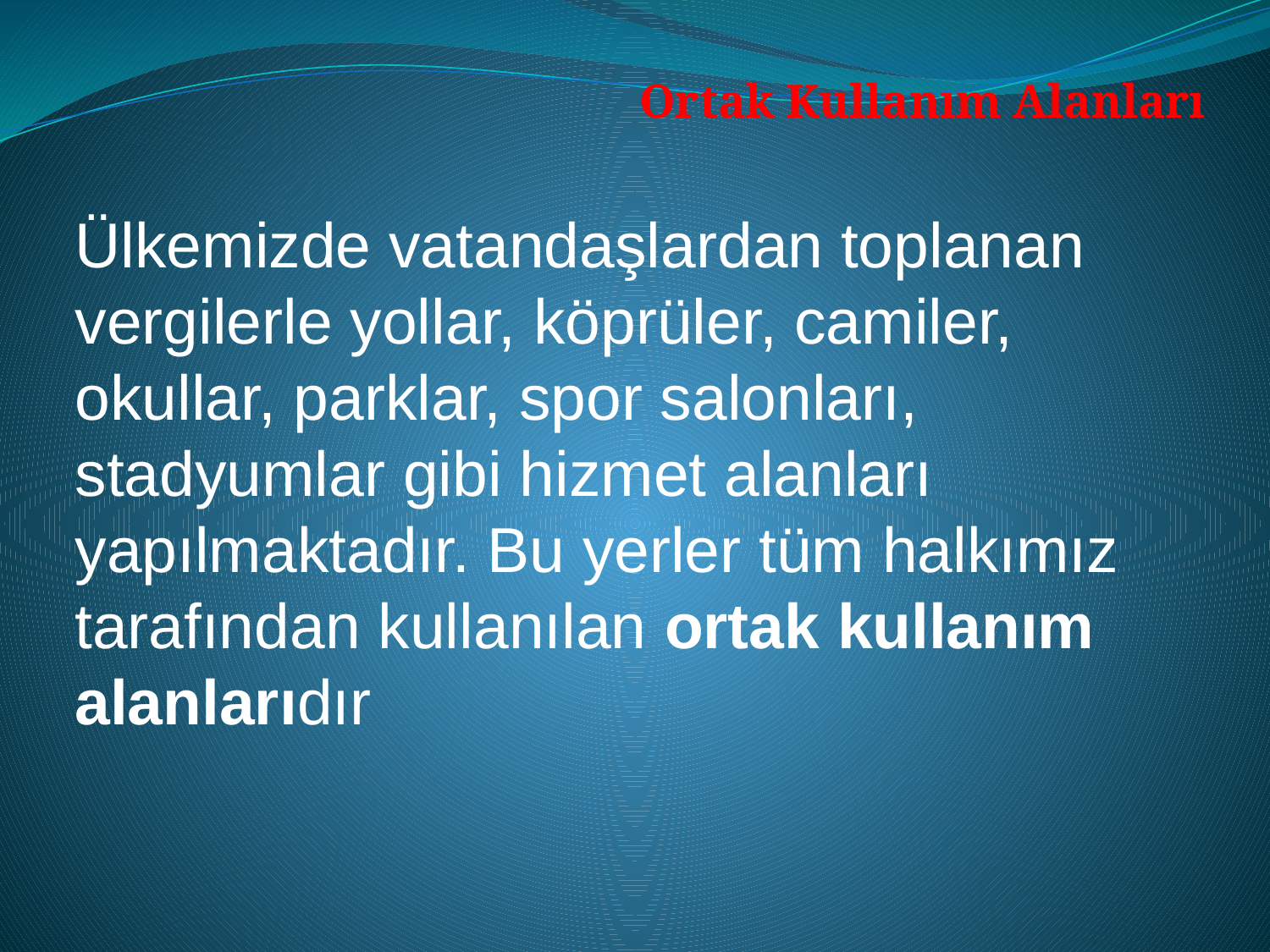

Ortak Kullanım Alanları

Ülkemizde vatandaşlardan toplanan vergilerle yollar, köprüler, camiler, okullar, parklar, spor salonları, stadyumlar gibi hizmet alanları yapılmaktadır. Bu yerler tüm halkımız tarafından kullanılan ortak kullanım alanlarıdır